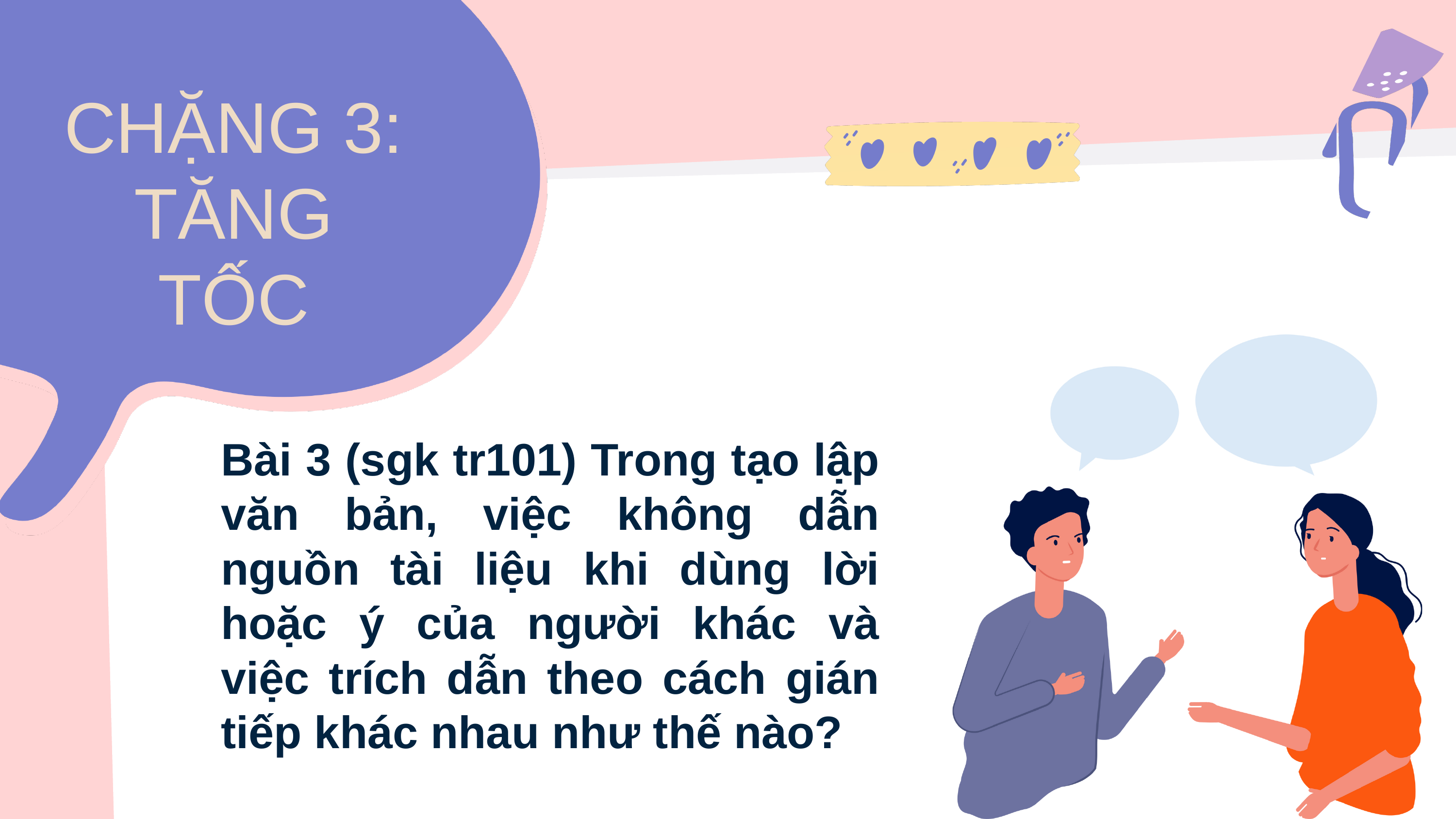

CHẶNG 3:
TĂNG TỐC

Bài 3 (sgk tr101) Trong tạo lập văn bản, việc không dẫn nguồn tài liệu khi dùng lời hoặc ý của người khác và việc trích dẫn theo cách gián tiếp khác nhau như thế nào?